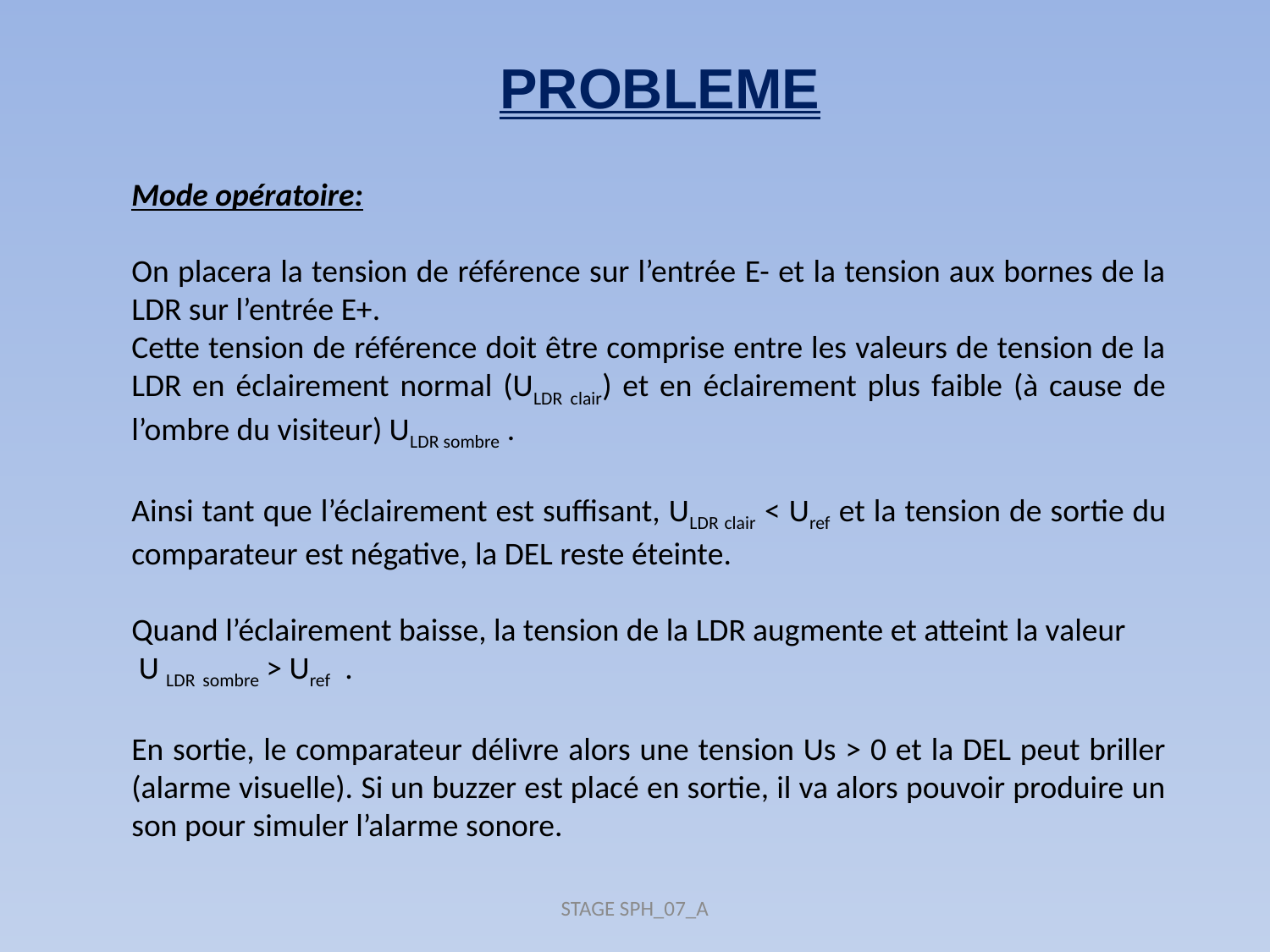

PROBLEME
Mode opératoire:

On placera la tension de référence sur l’entrée E- et la tension aux bornes de la LDR sur l’entrée E+.
Cette tension de référence doit être comprise entre les valeurs de tension de la LDR en éclairement normal (ULDR clair) et en éclairement plus faible (à cause de l’ombre du visiteur) ULDR sombre .

Ainsi tant que l’éclairement est suffisant, ULDR clair < Uref et la tension de sortie du comparateur est négative, la DEL reste éteinte.

Quand l’éclairement baisse, la tension de la LDR augmente et atteint la valeur
 U LDR sombre > Uref  .

En sortie, le comparateur délivre alors une tension Us > 0 et la DEL peut briller (alarme visuelle). Si un buzzer est placé en sortie, il va alors pouvoir produire un son pour simuler l’alarme sonore.

STAGE SPH_07_A